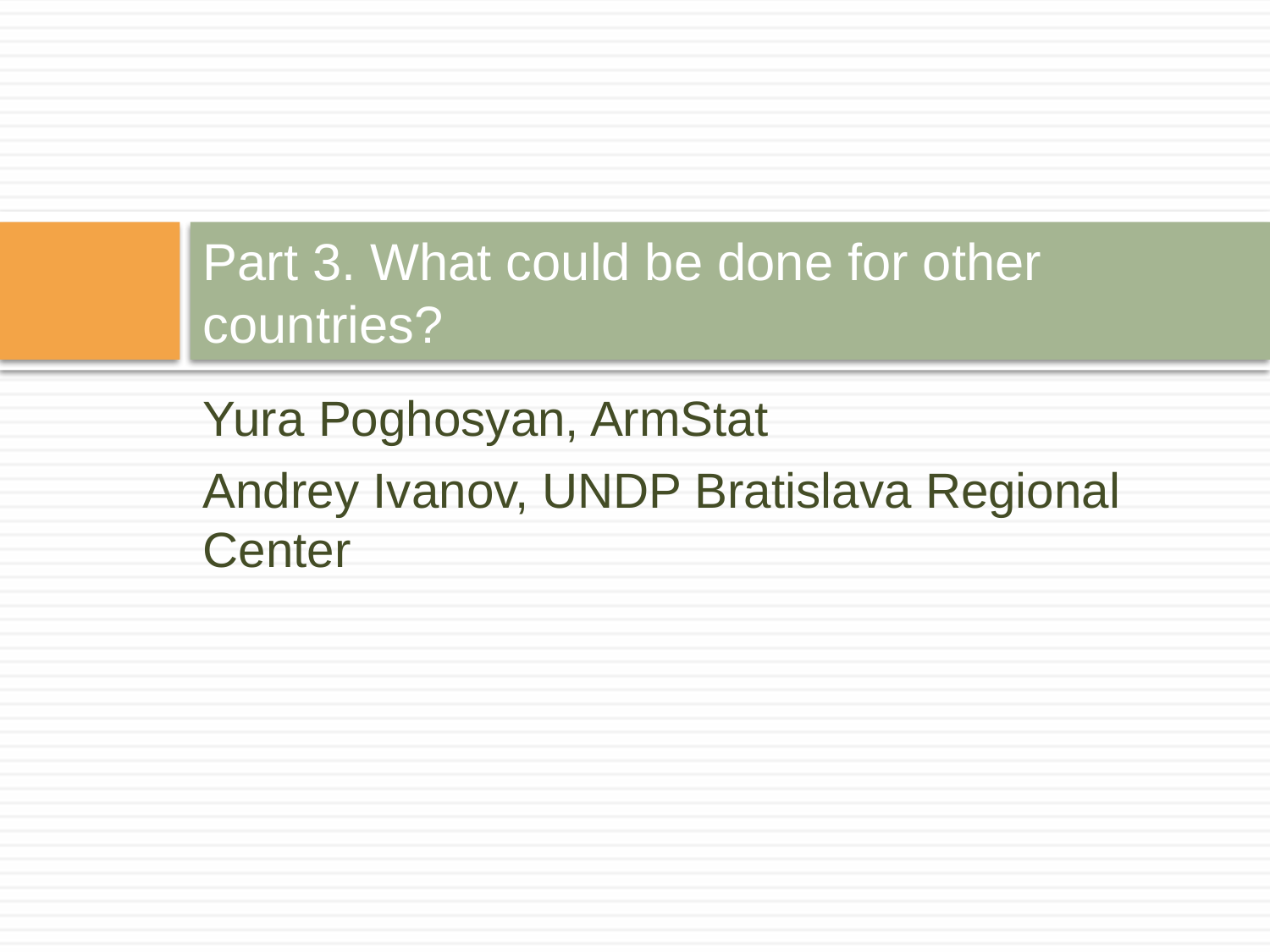

# Part 3. What could be done for other countries?
Yura Poghosyan, ArmStat
Andrey Ivanov, UNDP Bratislava Regional Center